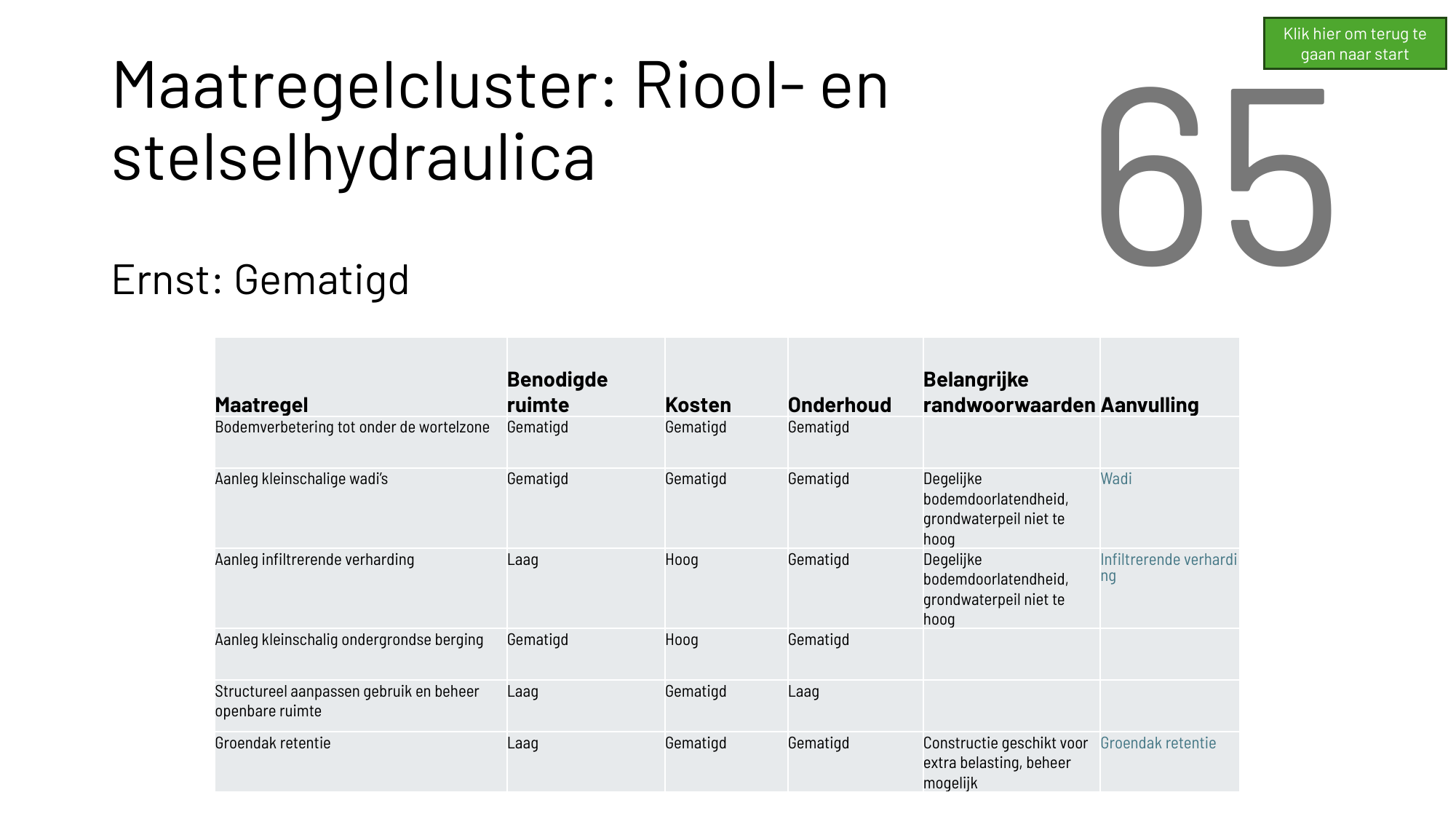

Klik hier om terug te gaan naar start
# Maatregelcluster: Riool- en stelselhydraulica
65
Ernst: Gematigd
| Maatregel | Benodigde ruimte | Kosten | Onderhoud | Belangrijke randwoorwaarden | Aanvulling |
| --- | --- | --- | --- | --- | --- |
| Bodemverbetering tot onder de wortelzone | Gematigd | Gematigd | Gematigd |  |  |
| Aanleg kleinschalige wadi’s | Gematigd | Gematigd | Gematigd | Degelijke bodemdoorlatendheid, grondwaterpeil niet te hoog | Wadi |
| Aanleg infiltrerende verharding | Laag | Hoog | Gematigd | Degelijke bodemdoorlatendheid, grondwaterpeil niet te hoog | Infiltrerende verharding |
| Aanleg kleinschalig ondergrondse berging | Gematigd | Hoog | Gematigd |  |  |
| Structureel aanpassen gebruik en beheer openbare ruimte | Laag | Gematigd | Laag |  |  |
| Groendak retentie | Laag | Gematigd | Gematigd | Constructie geschikt voor extra belasting, beheer mogelijk | Groendak retentie |